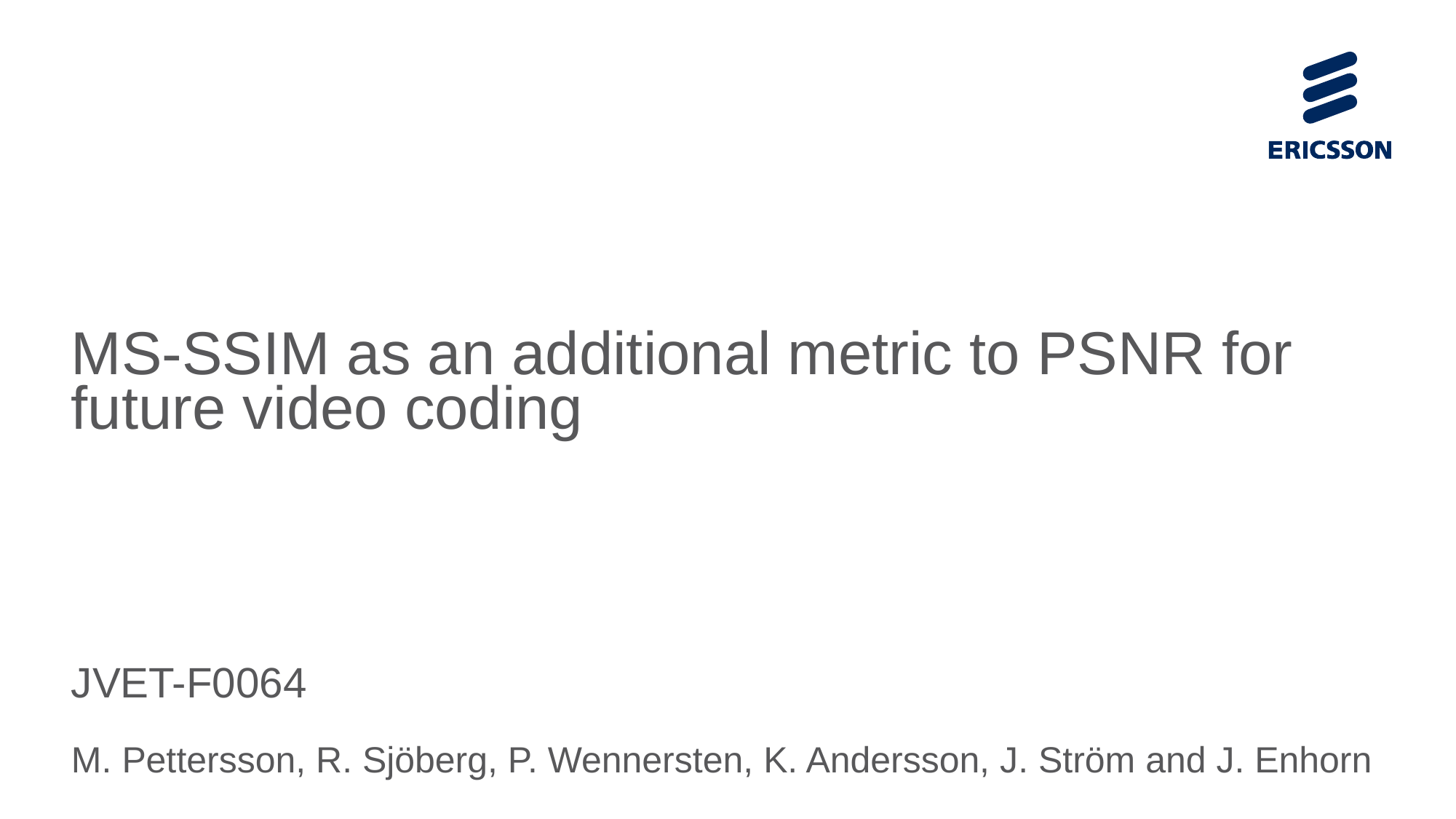

# MS-SSIM as an additional metric to PSNR for future video coding
JVET-F0064

M. Pettersson, R. Sjöberg, P. Wennersten, K. Andersson, J. Ström and J. Enhorn